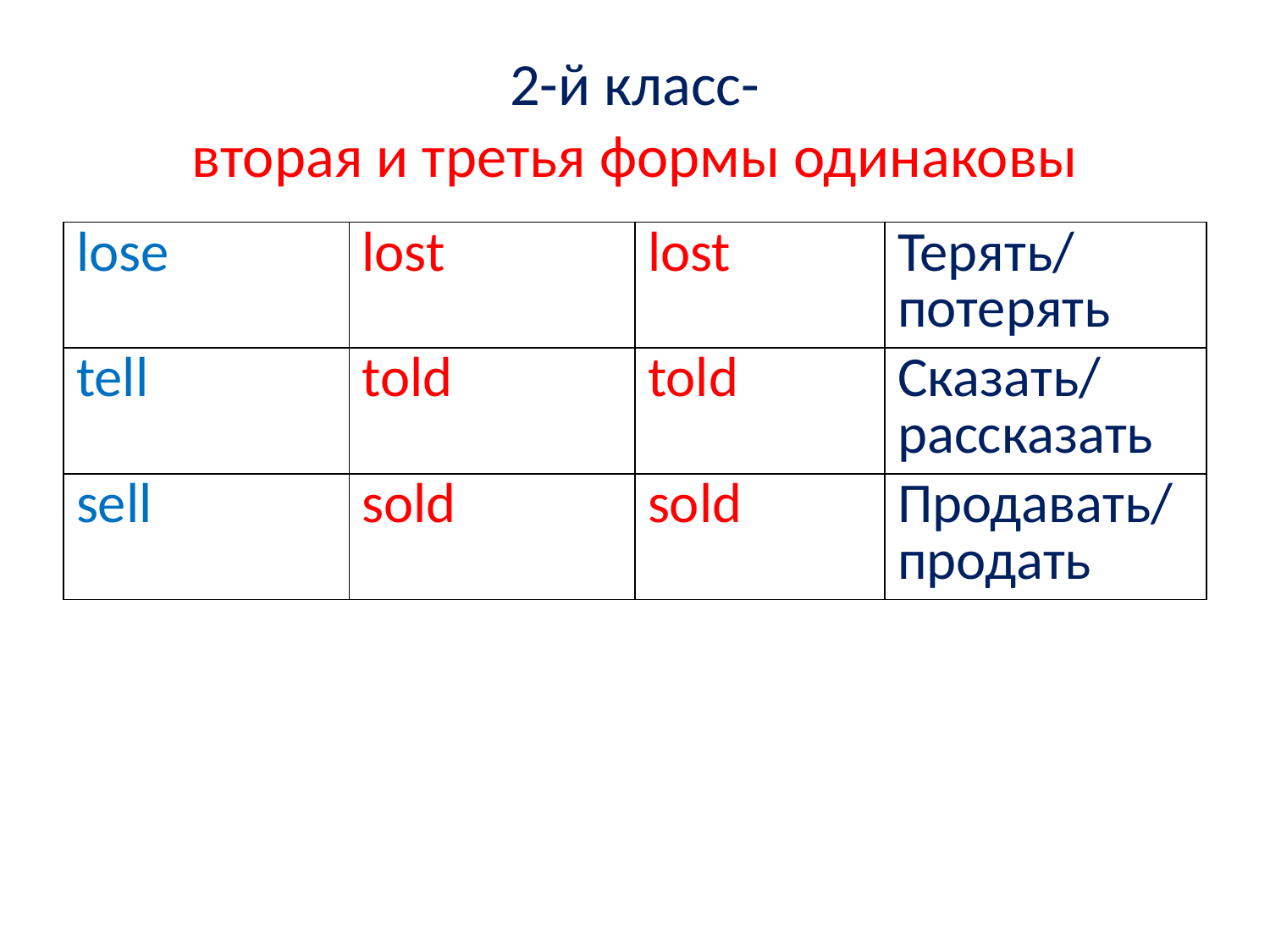

# 2-й класс- вторая и третья формы одинаковы
| lose | lost | lost | Терять/ потерять |
| --- | --- | --- | --- |
| tell | told | told | Сказать/ рассказать |
| sell | sold | sold | Продавать/ продать |